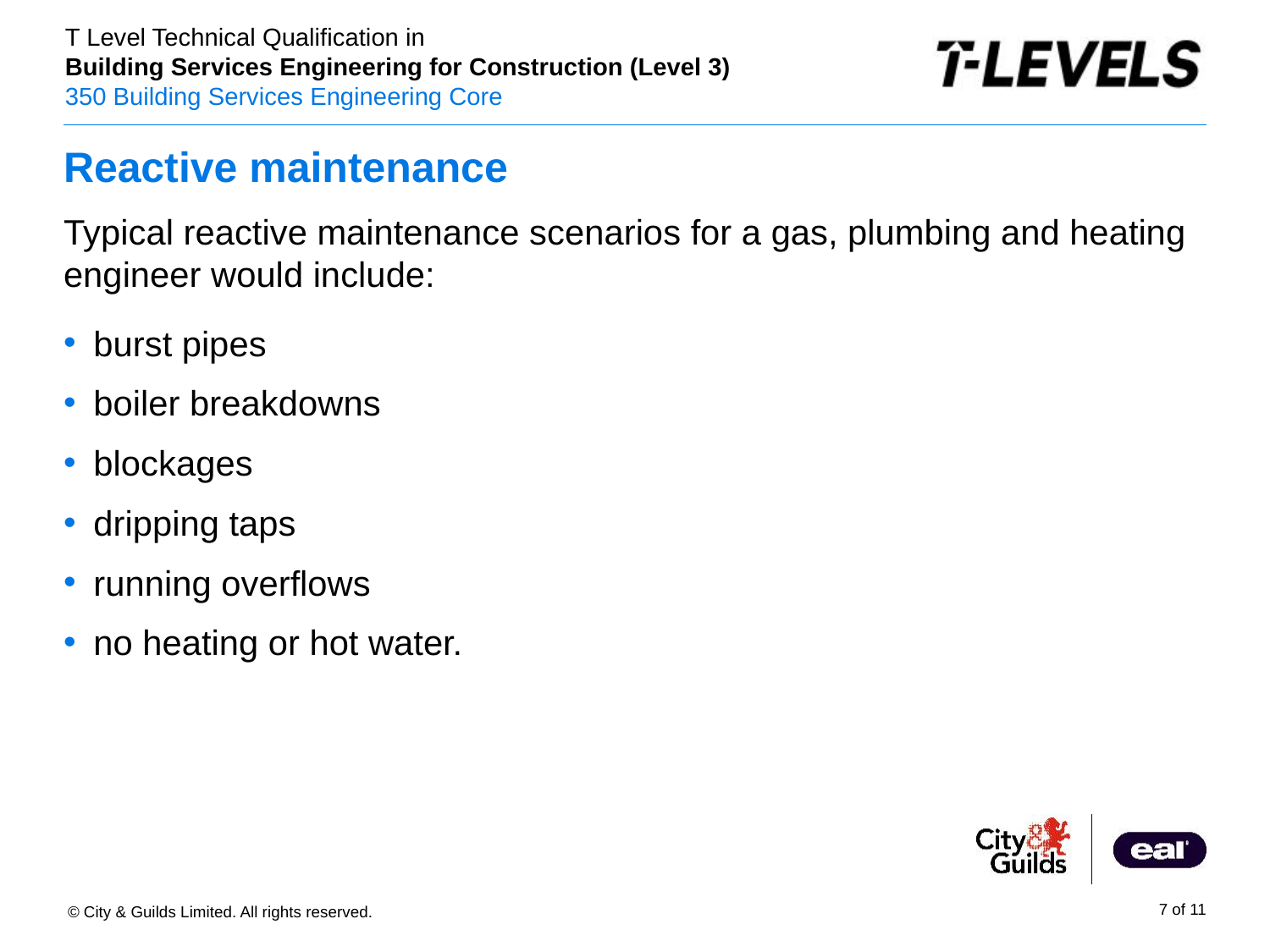

# Reactive maintenance
Typical reactive maintenance scenarios for a gas, plumbing and heating engineer would include:
burst pipes
boiler breakdowns
blockages
dripping taps
running overflows
no heating or hot water.